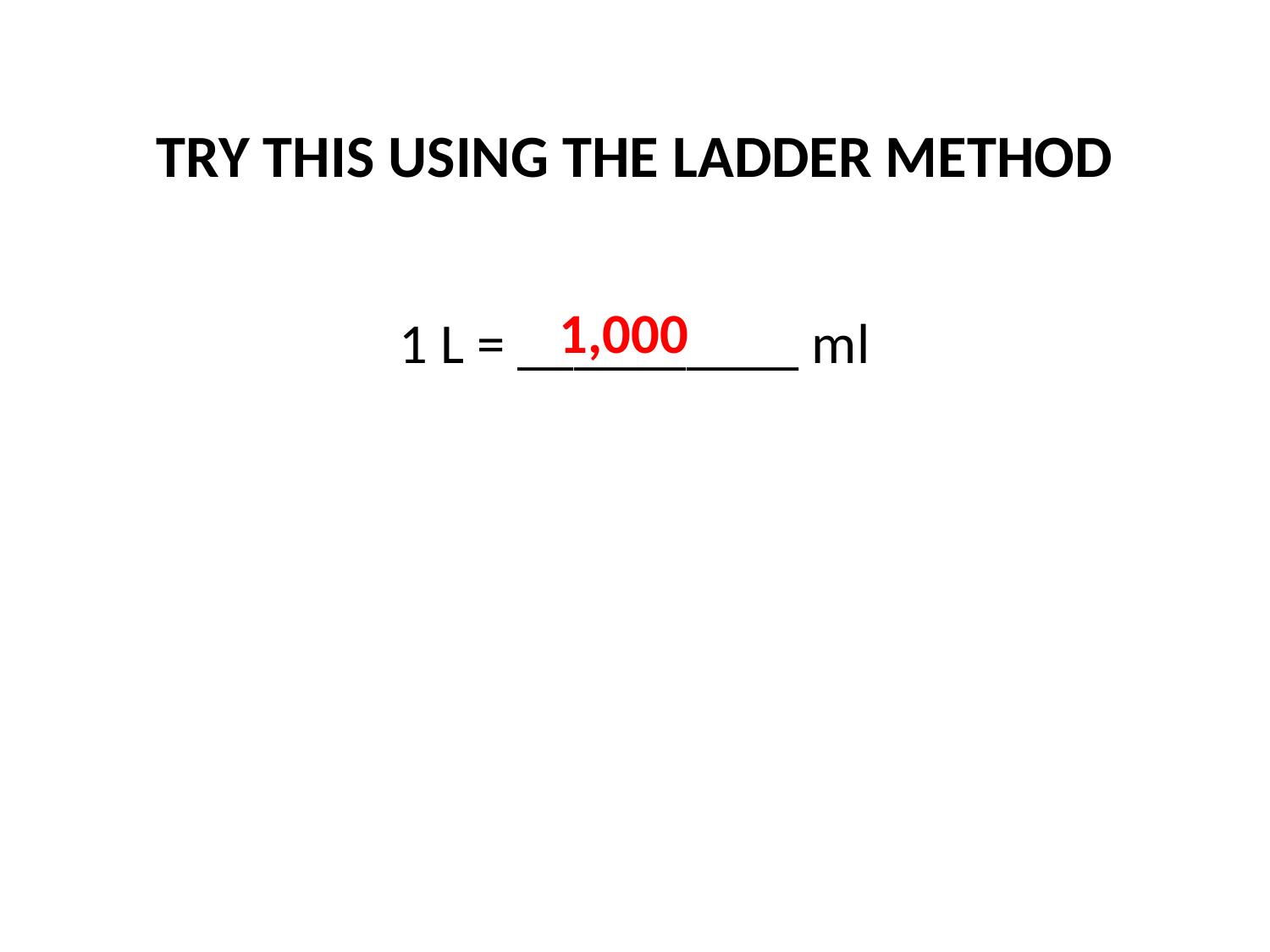

# TRY THIS USING THE LADDER METHOD

1 L = __________ ml
1,000